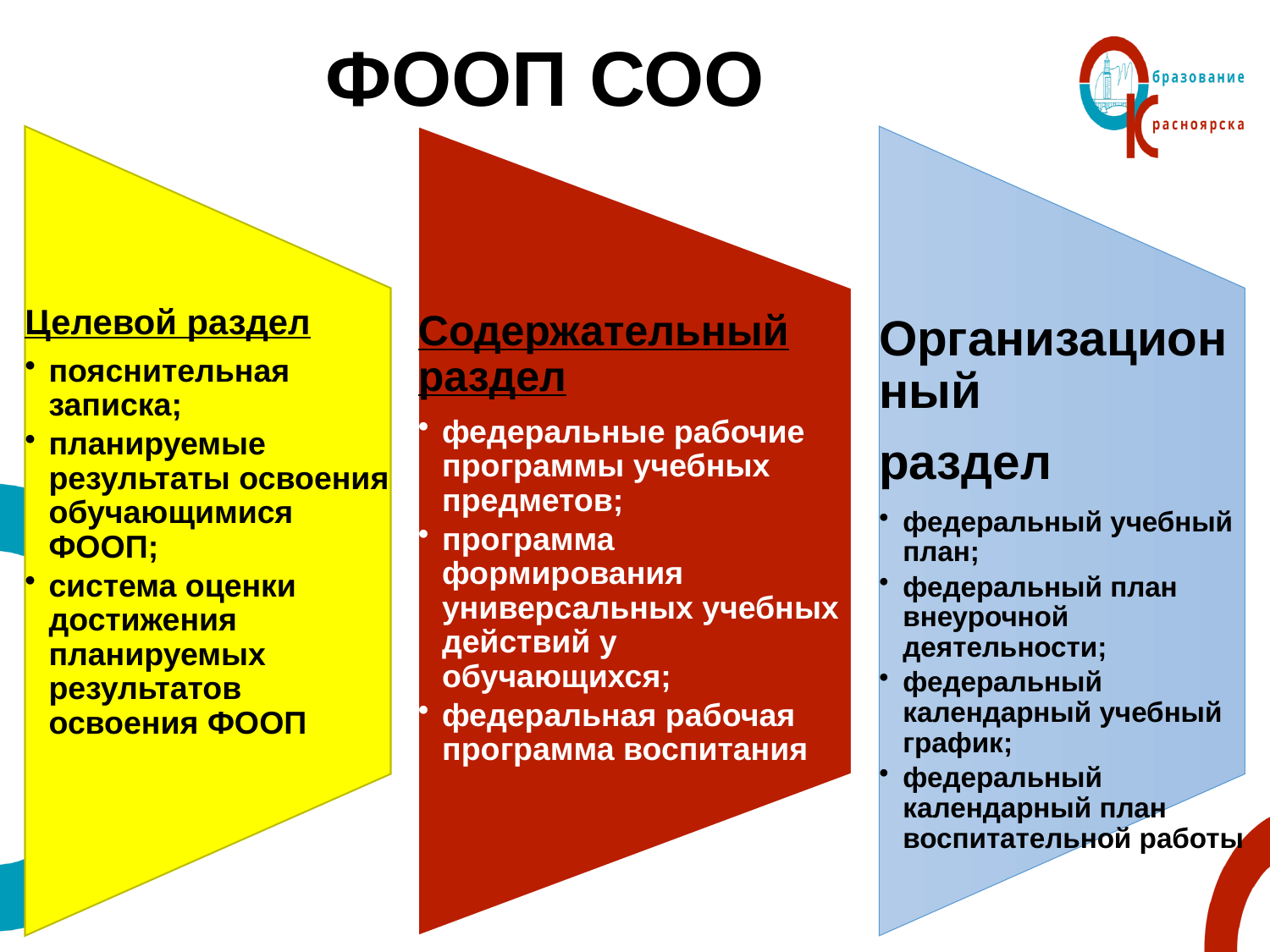

# ФООП СОО
Целевой раздел
пояснительная записка;
планируемые результаты освоения обучающимися ФООП;
система оценки достижения планируемых результатов освоения ФООП
Содержательный раздел
федеральные рабочие программы учебных предметов;
программа формирования универсальных учебных действий у обучающихся;
федеральная рабочая программа воспитания
Организационный
раздел
федеральный учебный план;
федеральный план внеурочной деятельности;
федеральный календарный учебный график;
федеральный календарный план воспитательной работы